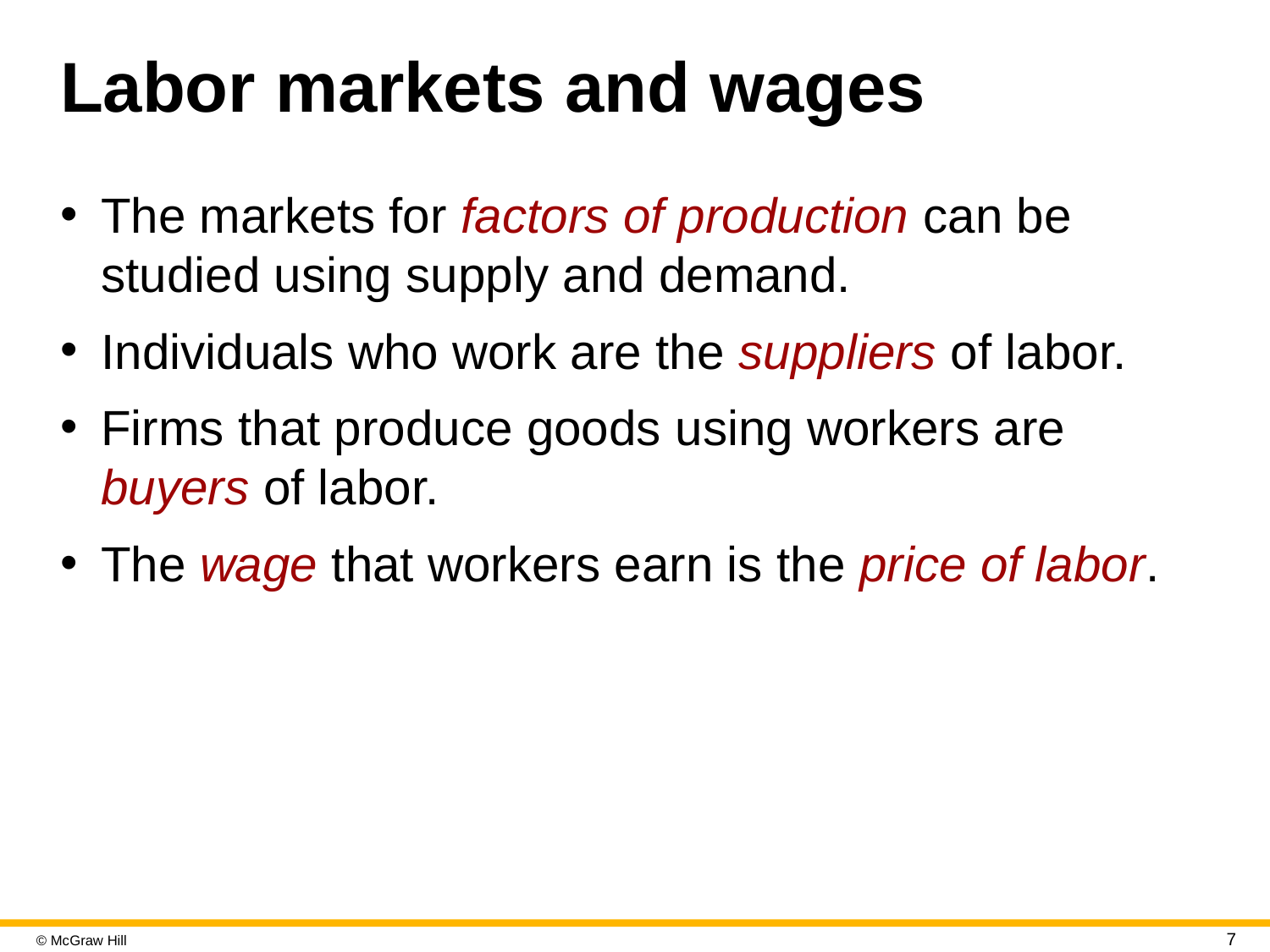

# Labor markets and wages
The markets for factors of production can be studied using supply and demand.
Individuals who work are the suppliers of labor.
Firms that produce goods using workers are buyers of labor.
The wage that workers earn is the price of labor.